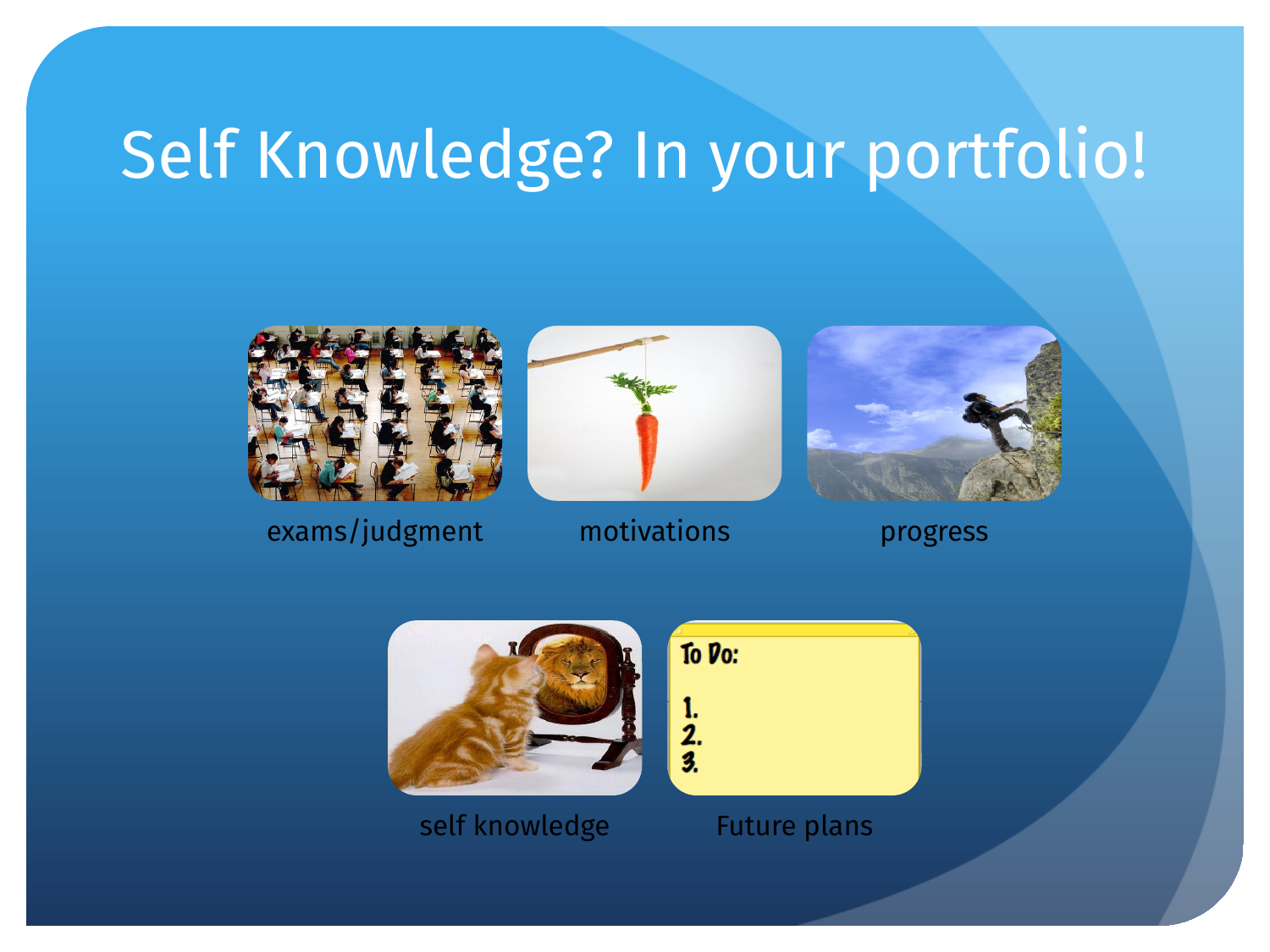

# Self Knowledge? In your portfolio!
exams/judgment
motivations
progress
self knowledge
Future plans